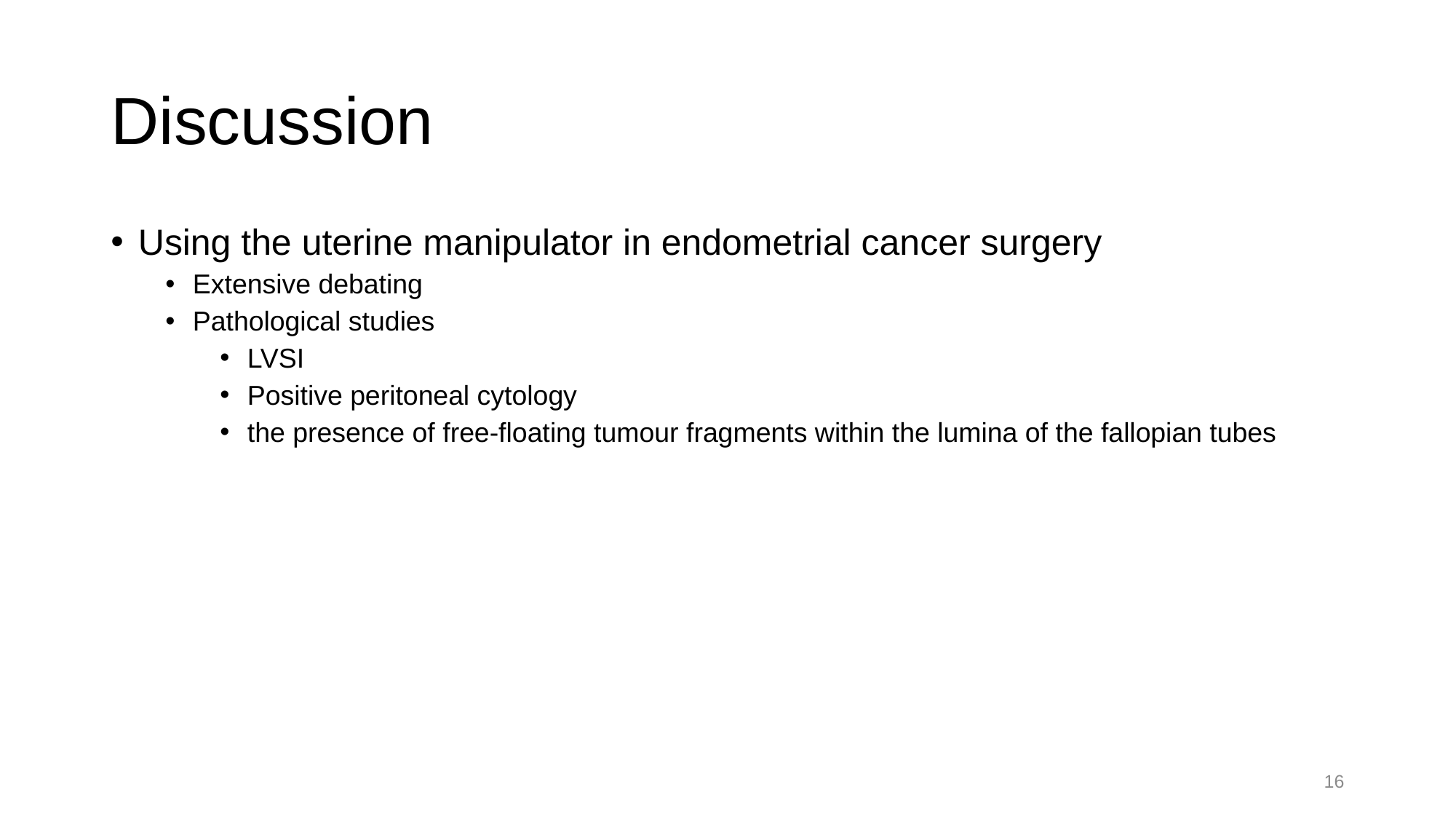

# Discussion
Using the uterine manipulator in endometrial cancer surgery
Extensive debating
Pathological studies
LVSI
Positive peritoneal cytology
the presence of free‐floating tumour fragments within the lumina of the fallopian tubes

16